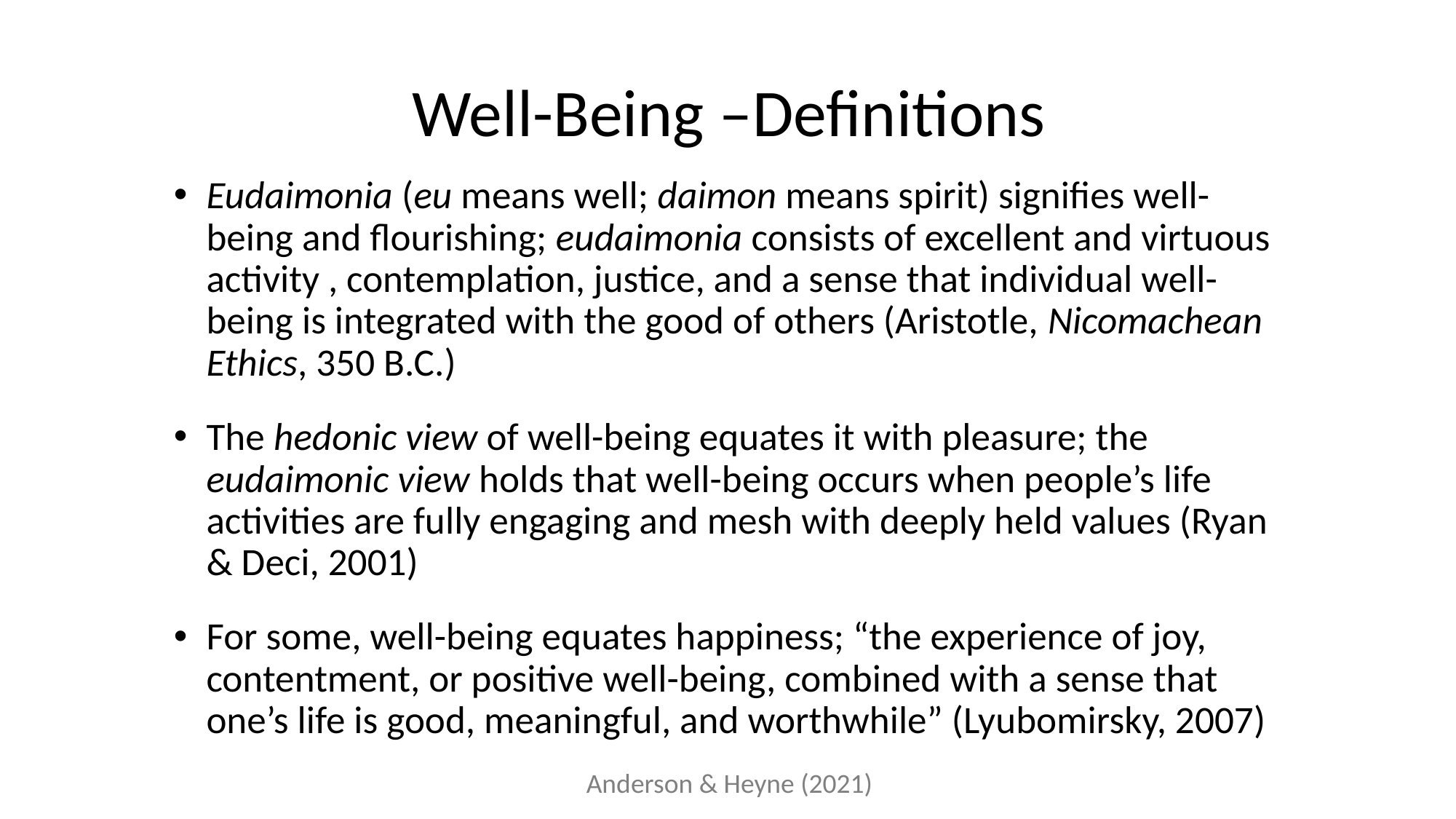

# Well-Being –Definitions
Eudaimonia (eu means well; daimon means spirit) signifies well-being and flourishing; eudaimonia consists of excellent and virtuous activity , contemplation, justice, and a sense that individual well-being is integrated with the good of others (Aristotle, Nicomachean Ethics, 350 B.C.)
The hedonic view of well-being equates it with pleasure; the eudaimonic view holds that well-being occurs when people’s life activities are fully engaging and mesh with deeply held values (Ryan & Deci, 2001)
For some, well-being equates happiness; “the experience of joy, contentment, or positive well-being, combined with a sense that one’s life is good, meaningful, and worthwhile” (Lyubomirsky, 2007)
Anderson & Heyne (2021)